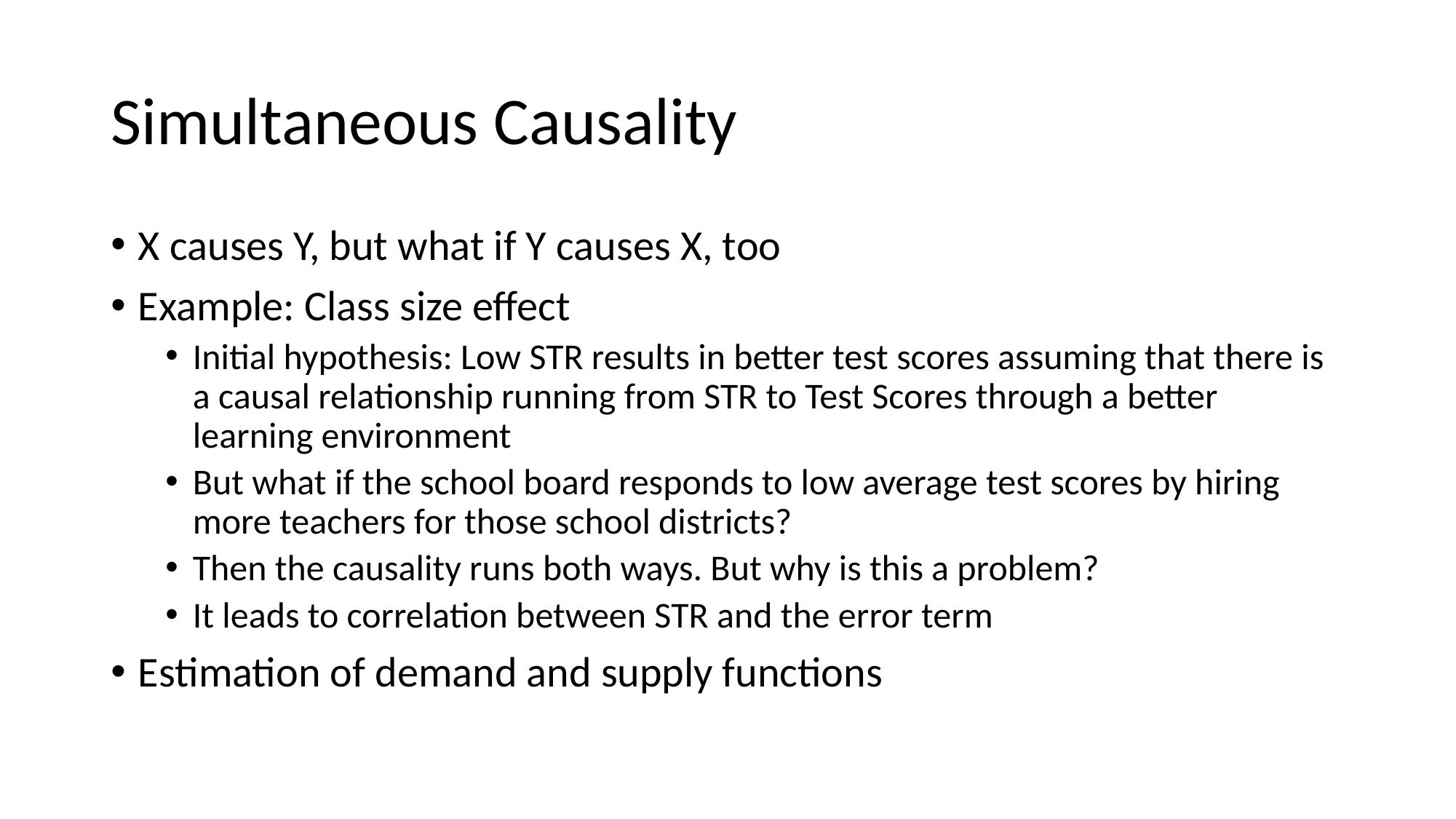

# Simultaneous Causality
X causes Y, but what if Y causes X, too
Example: Class size effect
Initial hypothesis: Low STR results in better test scores assuming that there is a causal relationship running from STR to Test Scores through a better learning environment
But what if the school board responds to low average test scores by hiring more teachers for those school districts?
Then the causality runs both ways. But why is this a problem?
It leads to correlation between STR and the error term
Estimation of demand and supply functions